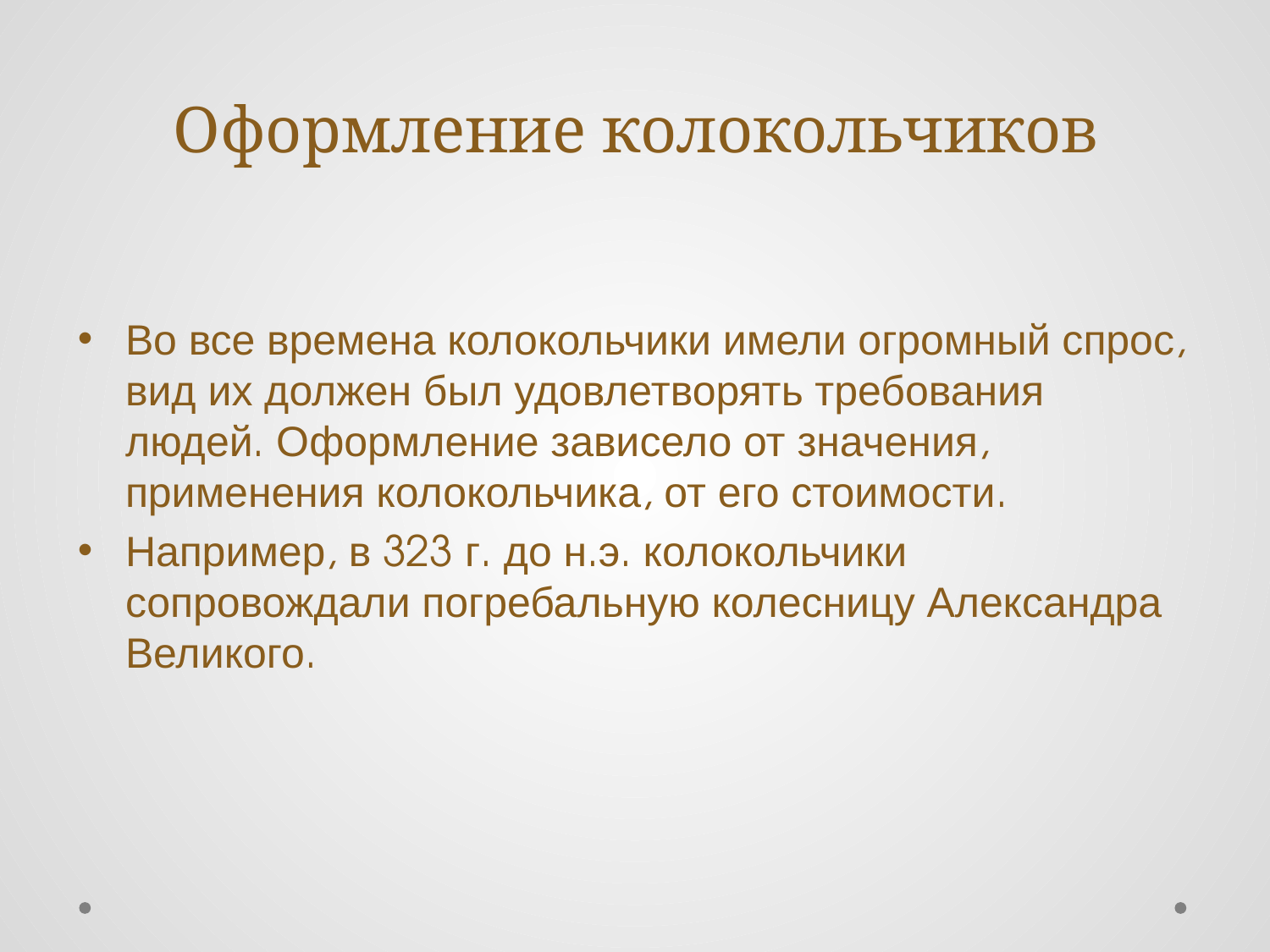

# Оформление колокольчиков
Во все времена колокольчики имели огромный спрос, вид их должен был удовлетворять требования людей. Оформление зависело от значения, применения колокольчика, от его стоимости.
Например, в 323 г. до н.э. колокольчики сопровождали погребальную колесницу Александра Великого.